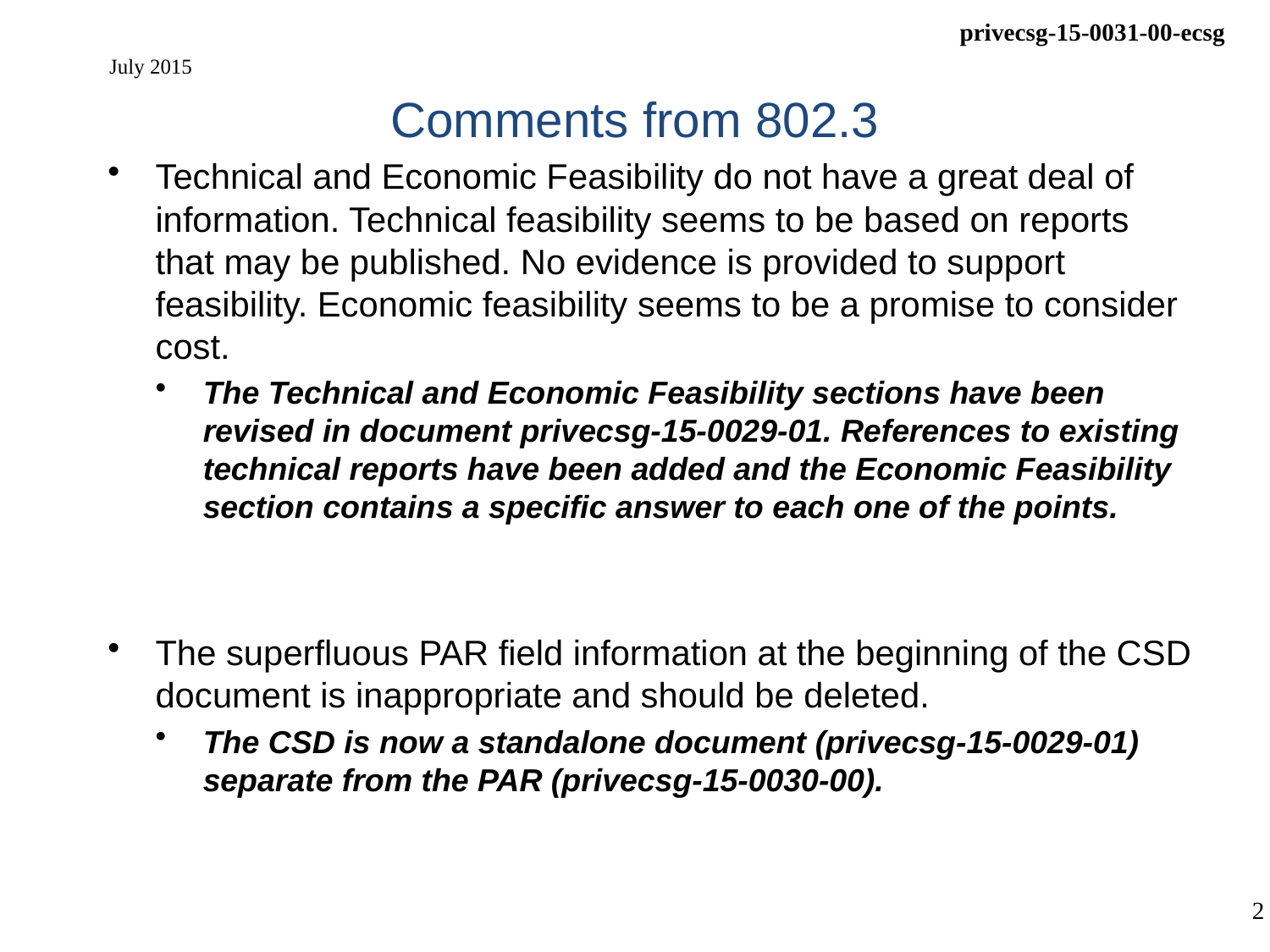

# Comments from 802.3
July 2015
Technical and Economic Feasibility do not have a great deal of information. Technical feasibility seems to be based on reports that may be published. No evidence is provided to support feasibility. Economic feasibility seems to be a promise to consider cost.
The Technical and Economic Feasibility sections have been revised in document privecsg-15-0029-01. References to existing technical reports have been added and the Economic Feasibility section contains a specific answer to each one of the points.

The superfluous PAR field information at the beginning of the CSD document is inappropriate and should be deleted.
The CSD is now a standalone document (privecsg-15-0029-01) separate from the PAR (privecsg-15-0030-00).